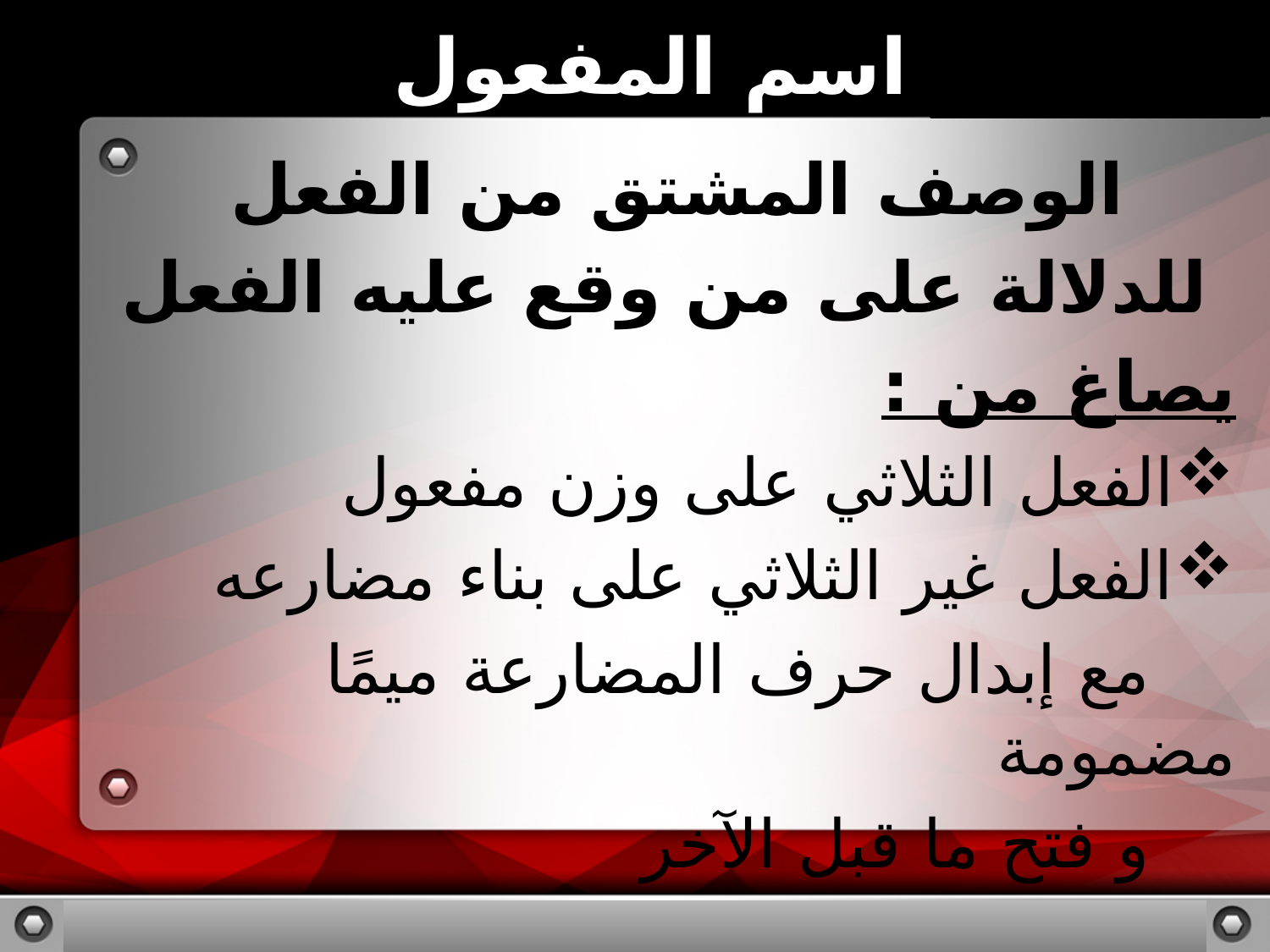

# اسم المفعول
الوصف المشتق من الفعل
 للدلالة على من وقع عليه الفعل
يصاغ من :
الفعل الثلاثي على وزن مفعول
الفعل غير الثلاثي على بناء مضارعه
    مع إبدال حرف المضارعة ميمًا مضمومة
    و فتح ما قبل الآخر